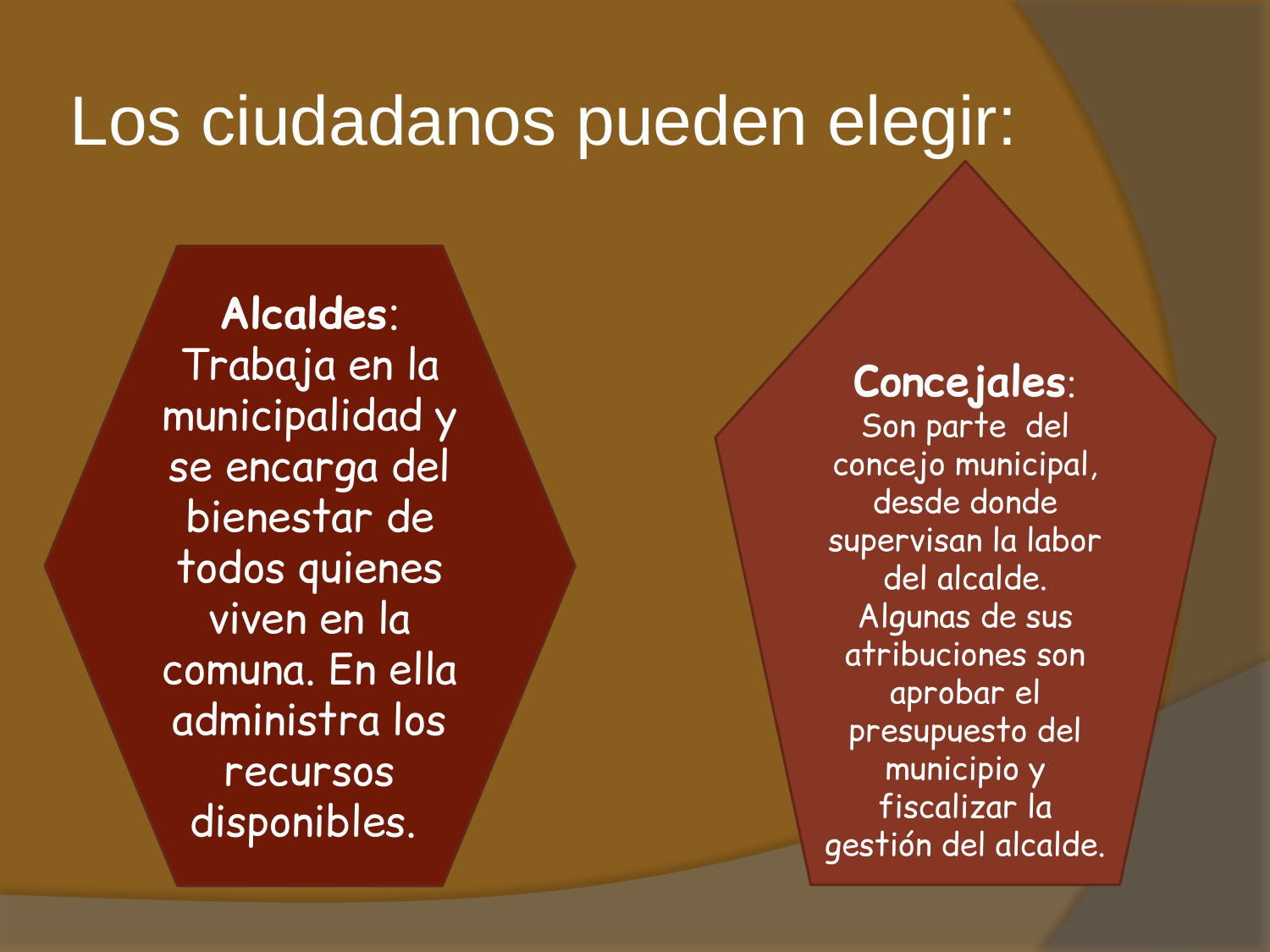

# Los ciudadanos pueden elegir:
Concejales:
Son parte  del concejo municipal, desde donde supervisan la labor del alcalde. Algunas de sus atribuciones son aprobar el presupuesto del municipio y fiscalizar la gestión del alcalde.
Alcaldes:
Trabaja en la municipalidad y se encarga del bienestar de todos quienes viven en la comuna. En ella administra los recursos disponibles.